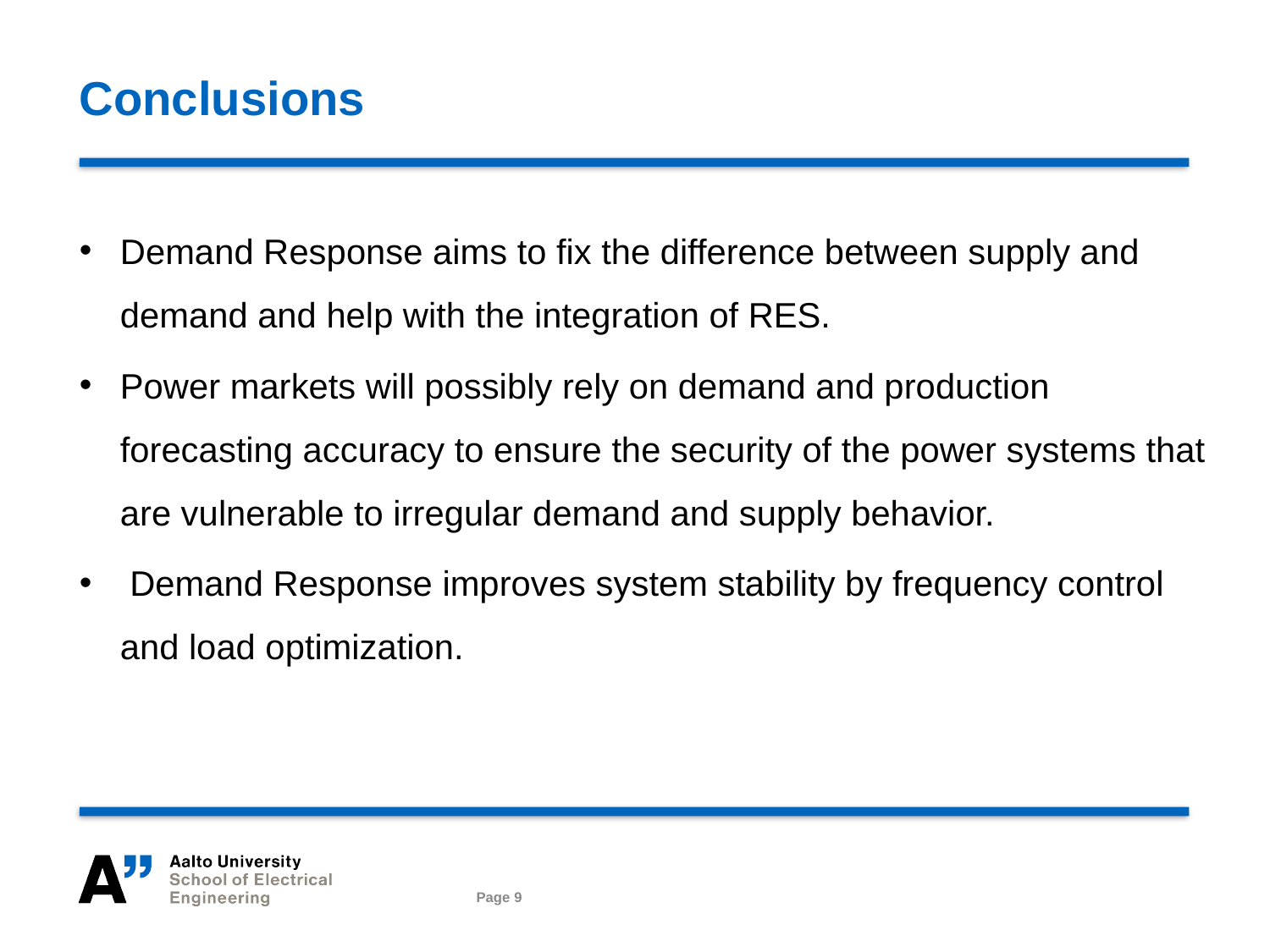

# Conclusions
Demand Response aims to fix the difference between supply and demand and help with the integration of RES.
Power markets will possibly rely on demand and production forecasting accuracy to ensure the security of the power systems that are vulnerable to irregular demand and supply behavior.
 Demand Response improves system stability by frequency control and load optimization.

Page 9